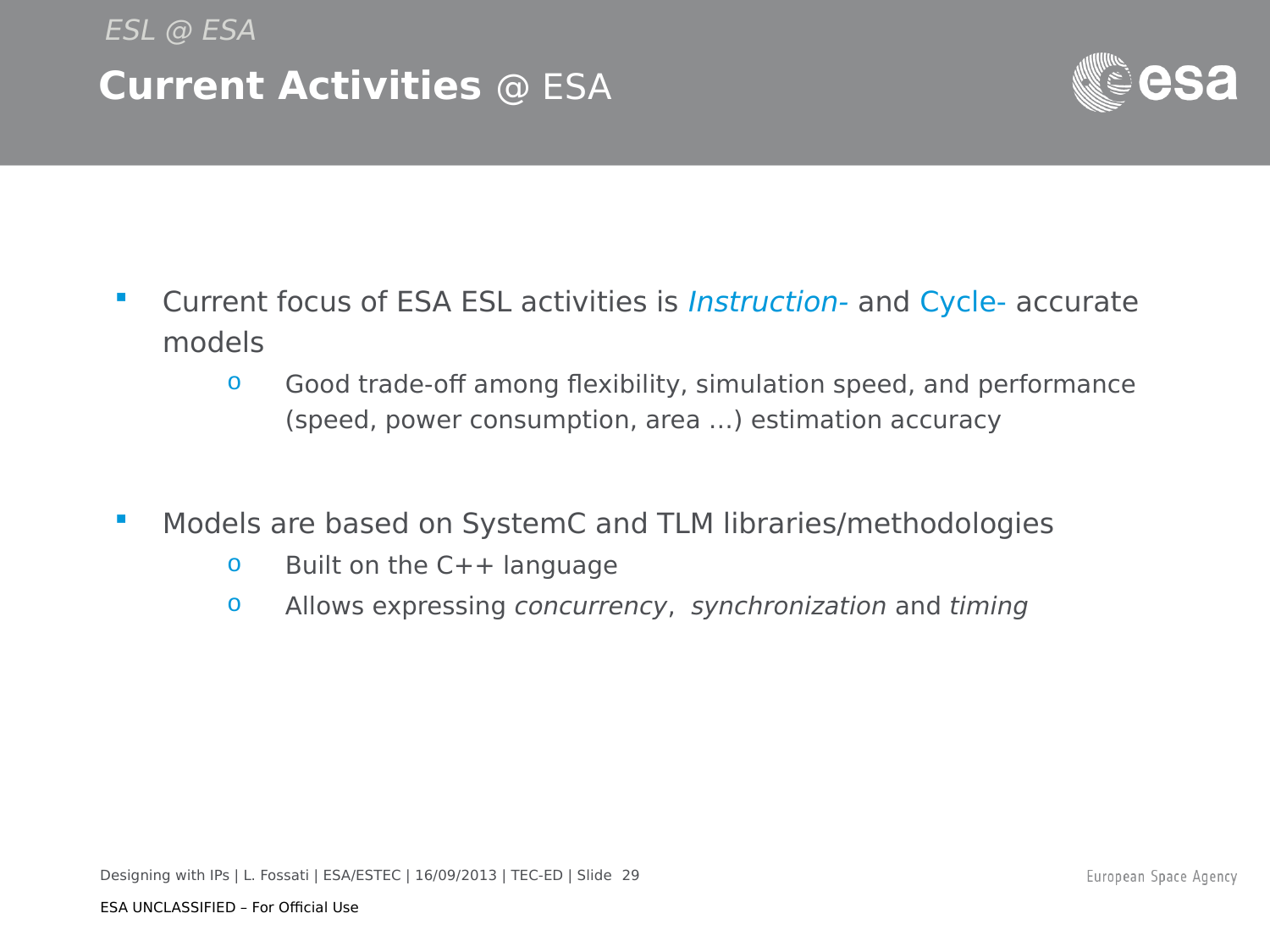

ESL @ ESA
Current Activities @ ESA

Current focus of ESA ESL activities is Instruction- and Cycle- accurate models
Good trade-off among flexibility, simulation speed, and performance (speed, power consumption, area …) estimation accuracy

Models are based on SystemC and TLM libraries/methodologies
Built on the C++ language
Allows expressing concurrency,  synchronization and timing